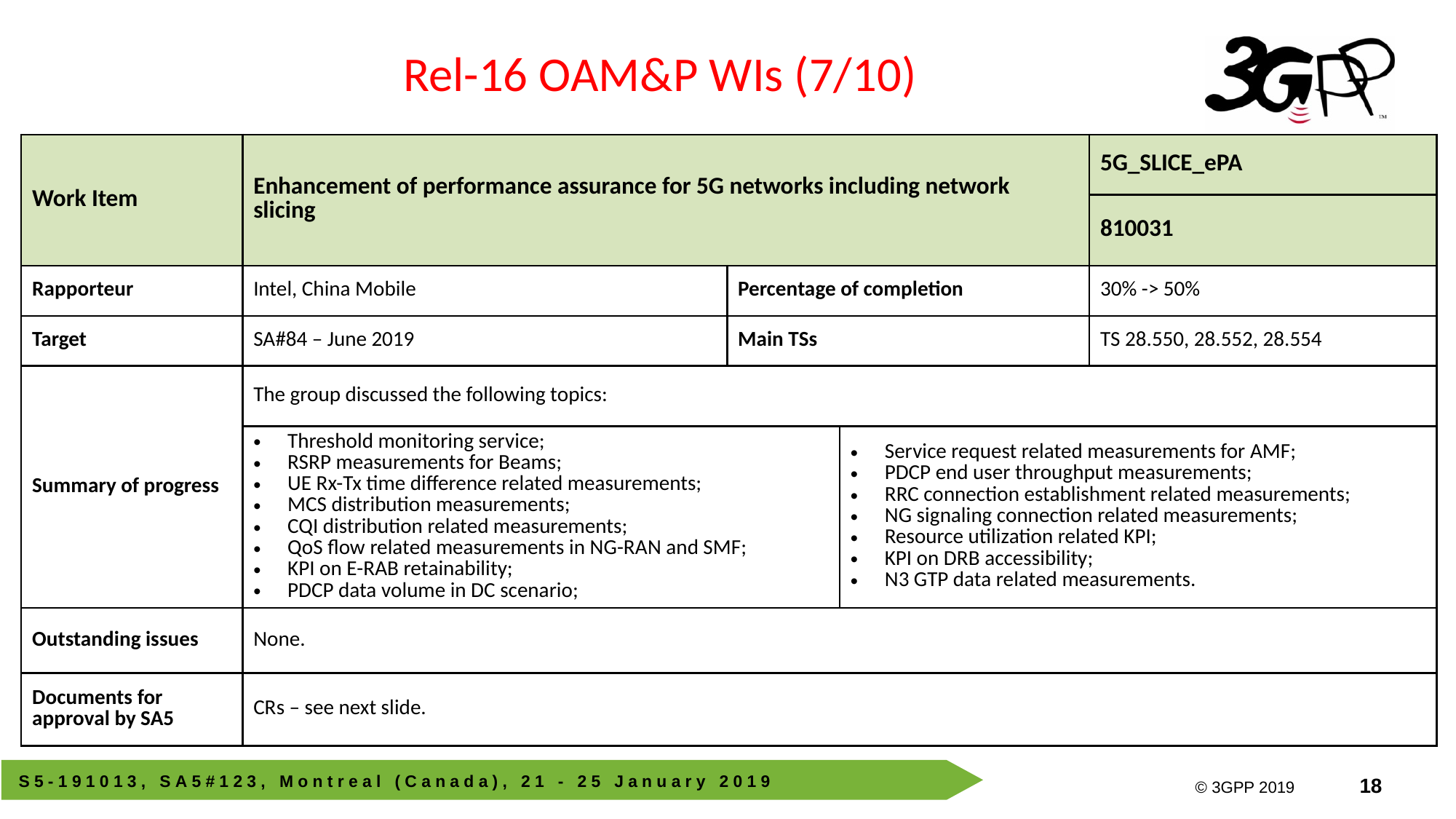

Rel-16 OAM&P WIs (7/10)
| Work Item | Enhancement of performance assurance for 5G networks including network slicing |  |  | 5G\_SLICE\_ePA |
| --- | --- | --- | --- | --- |
|  |  |  |  | 810031 |
| Rapporteur | Intel, China Mobile | Percentage of completion |  | 30% -> 50% |
| Target | SA#84 – June 2019 | Main TSs |  | TS 28.550, 28.552, 28.554 |
| Summary of progress | The group discussed the following topics: |  |  |  |
|  | Threshold monitoring service; RSRP measurements for Beams; UE Rx-Tx time difference related measurements; MCS distribution measurements; CQI distribution related measurements; QoS flow related measurements in NG-RAN and SMF; KPI on E-RAB retainability; PDCP data volume in DC scenario; |  | Service request related measurements for AMF; PDCP end user throughput measurements; RRC connection establishment related measurements; NG signaling connection related measurements; Resource utilization related KPI; KPI on DRB accessibility; N3 GTP data related measurements. |  |
| Outstanding issues | None. |  |  |  |
| Documents for approval by SA5 | CRs – see next slide. |  |  |  |